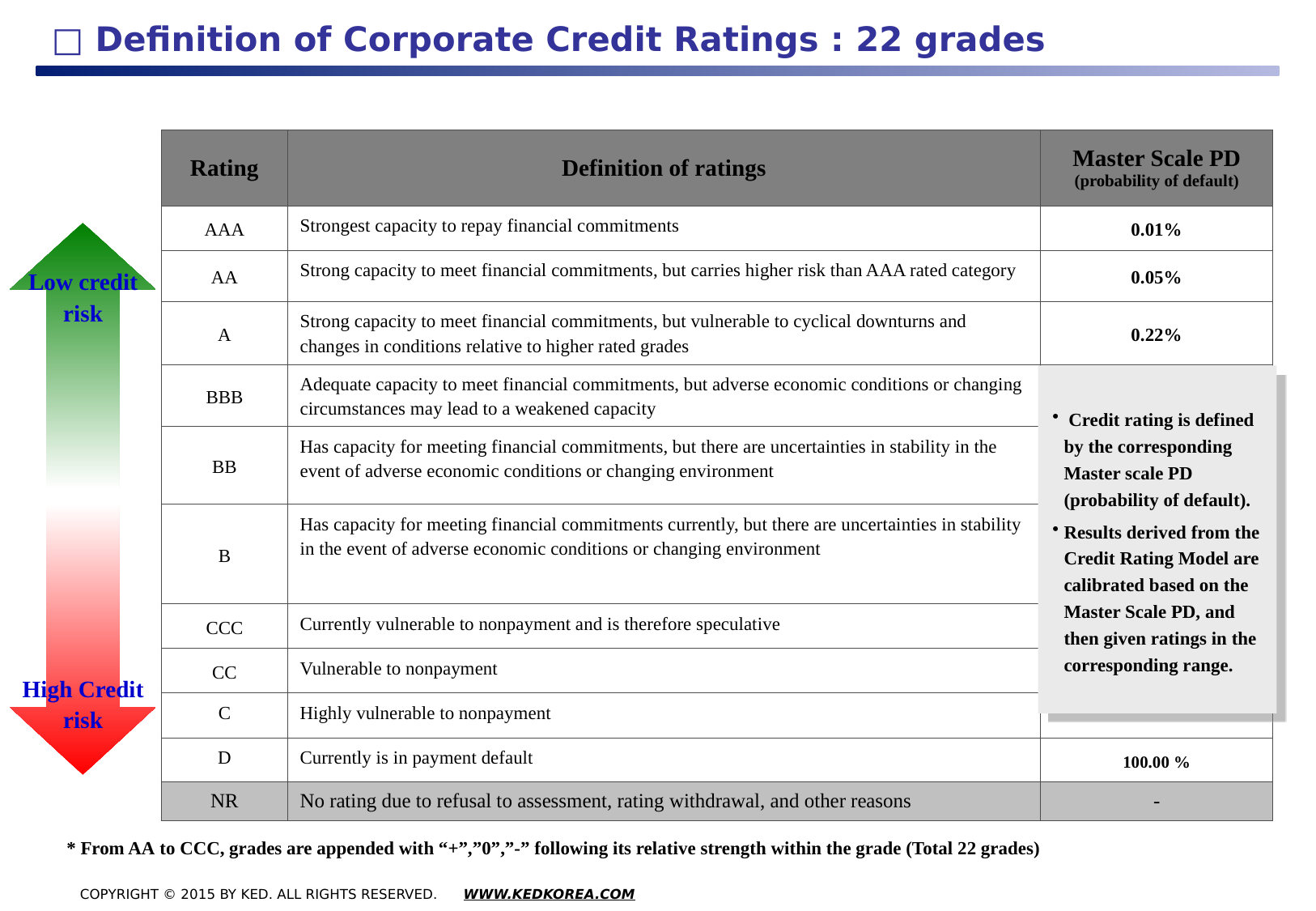

□ Definition of Corporate Credit Ratings : 22 grades
| Rating | Definition of ratings | Master Scale PD (probability of default) |
| --- | --- | --- |
| AAA | Strongest capacity to repay financial commitments | 0.01% |
| AA | Strong capacity to meet financial commitments, but carries higher risk than AAA rated category | 0.05% |
| A | Strong capacity to meet financial commitments, but vulnerable to cyclical downturns and changes in conditions relative to higher rated grades | 0.22% |
| BBB | Adequate capacity to meet financial commitments, but adverse economic conditions or changing circumstances may lead to a weakened capacity |  |
| BB | Has capacity for meeting financial commitments, but there are uncertainties in stability in the event of adverse economic conditions or changing environment |  |
| B | Has capacity for meeting financial commitments currently, but there are uncertainties in stability in the event of adverse economic conditions or changing environment |  |
| CCC | Currently vulnerable to nonpayment and is therefore speculative |  |
| CC | Vulnerable to nonpayment |  |
| C | Highly vulnerable to nonpayment |  |
| D | Currently is in payment default | 100.00 % |
| NR | No rating due to refusal to assessment, rating withdrawal, and other reasons | - |

Low credit risk

High Credit risk
 Credit rating is defined by the corresponding Master scale PD (probability of default).
Results derived from the Credit Rating Model are calibrated based on the Master Scale PD, and then given ratings in the corresponding range.
* From AA to CCC, grades are appended with “+”,”0”,”-” following its relative strength within the grade (Total 22 grades)